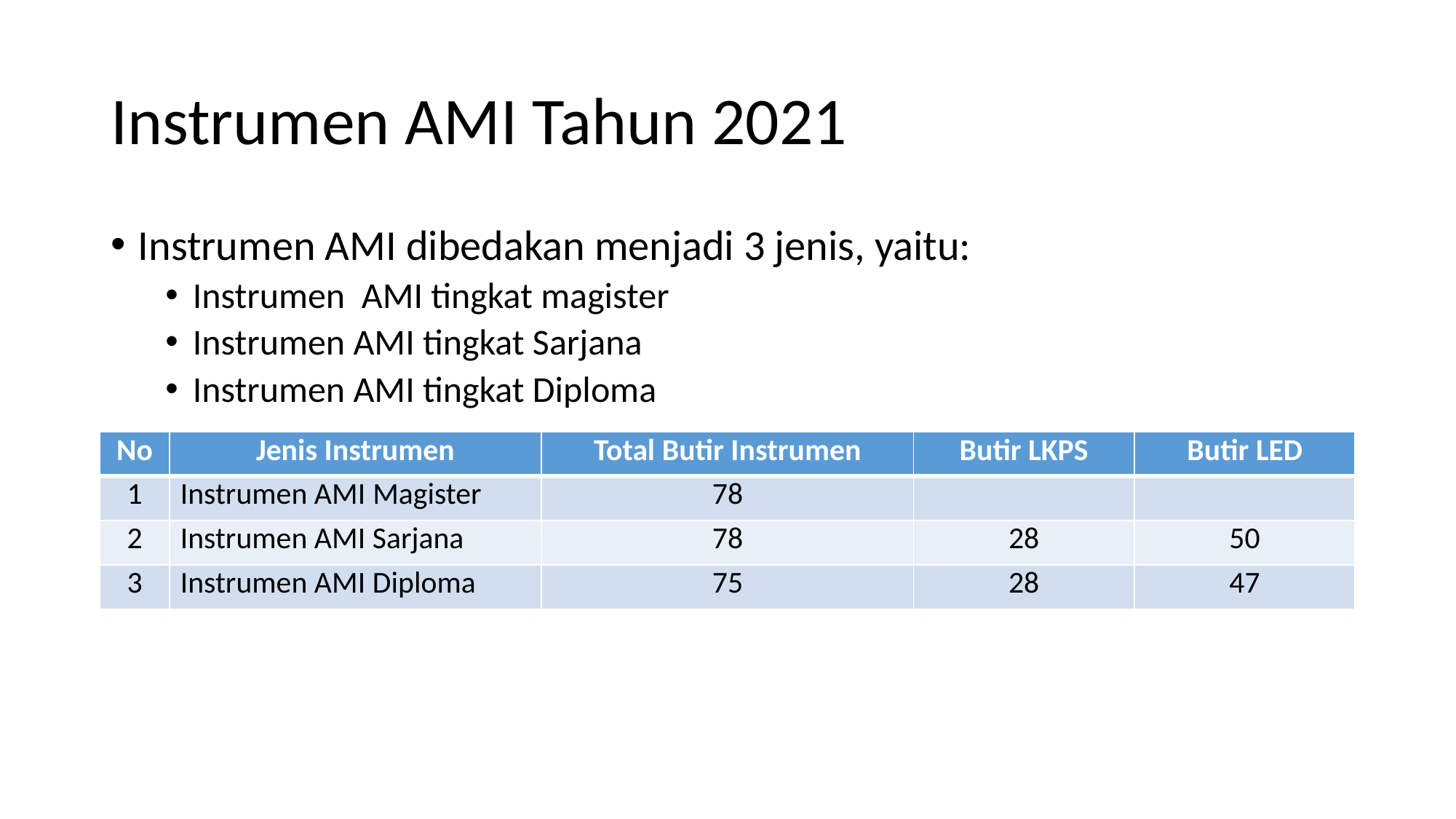

# Instrumen AMI Tahun 2021
Instrumen AMI dibedakan menjadi 3 jenis, yaitu:
Instrumen  AMI tingkat magister
Instrumen AMI tingkat Sarjana
Instrumen AMI tingkat Diploma
| No | Jenis Instrumen | Total Butir Instrumen | Butir LKPS | Butir LED |
| --- | --- | --- | --- | --- |
| 1 | Instrumen AMI Magister | 78 |  |  |
| 2 | Instrumen AMI Sarjana | 78 | 28 | 50 |
| 3 | Instrumen AMI Diploma | 75 | 28 | 47 |